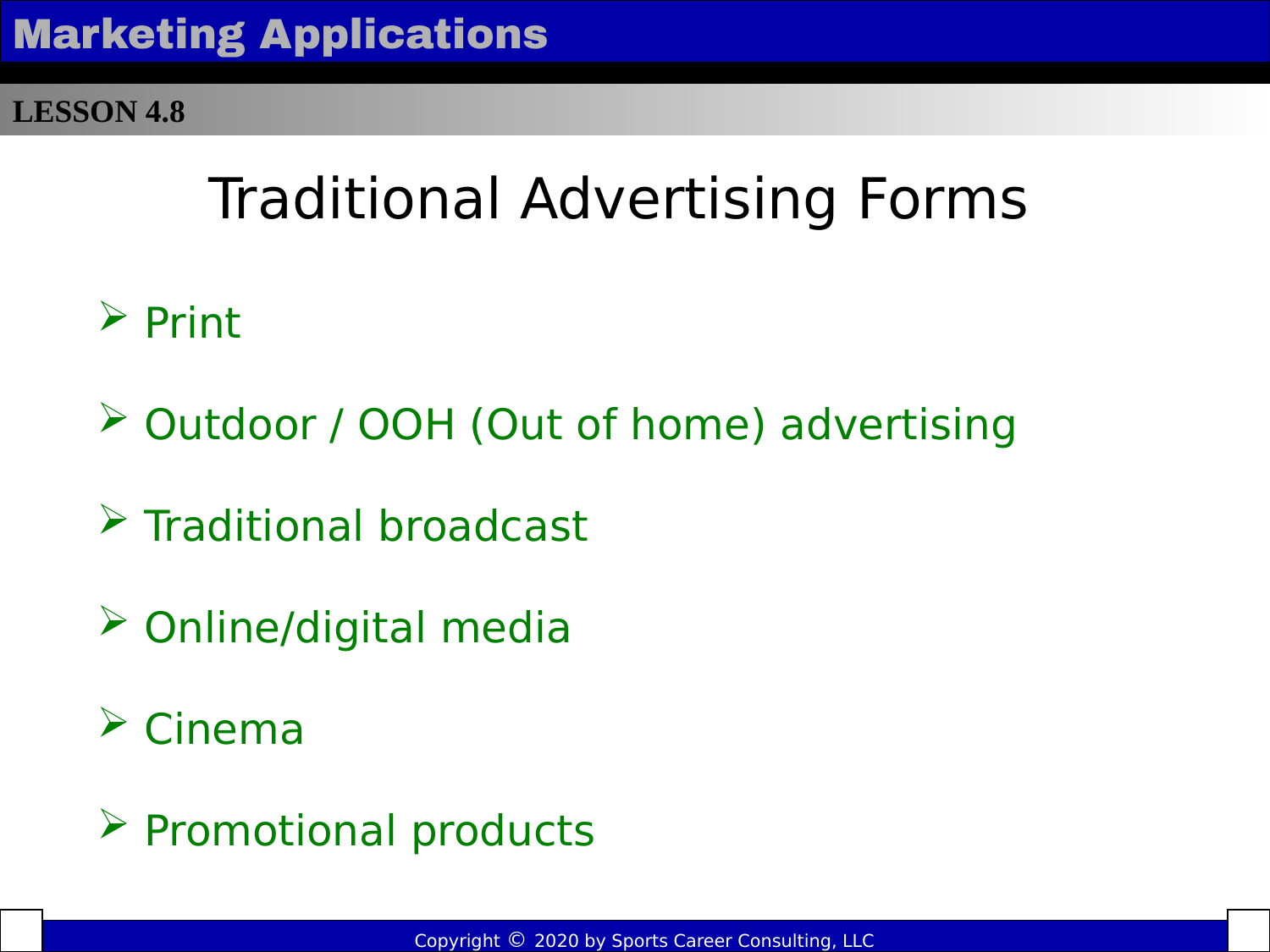

Marketing Applications
LESSON 4.8
Traditional Advertising Forms
 Print

 Outdoor / OOH (Out of home) advertising

 Traditional broadcast

 Online/digital media

 Cinema

 Promotional products

Copyright © 2020 by Sports Career Consulting, LLC